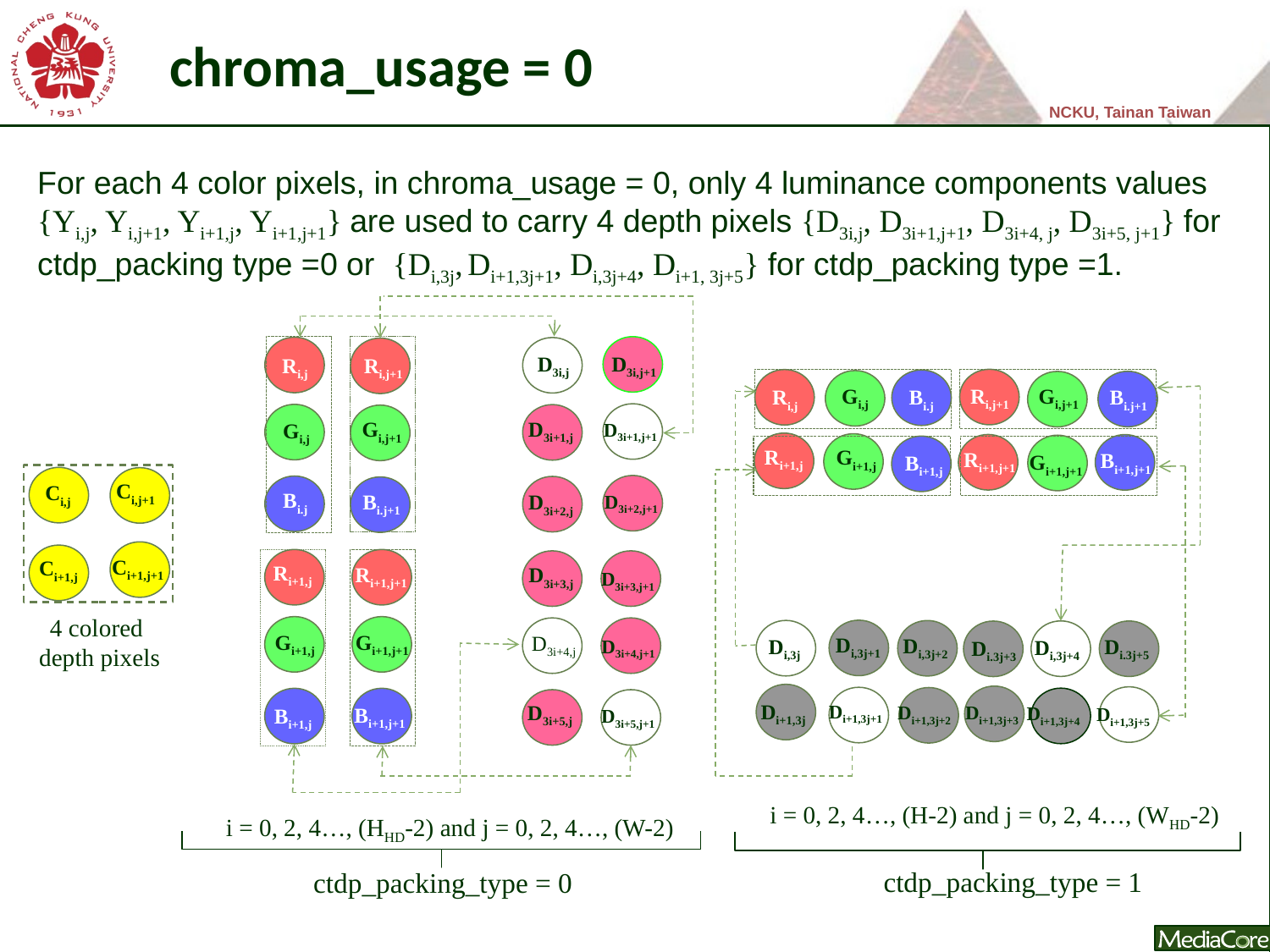

chroma_usage = 0
For each 4 color pixels, in chroma_usage = 0, only 4 luminance components values {Yi,j, Yi,j+1, Yi+1,j, Yi+1,j+1} are used to carry 4 depth pixels {D3i,j, D3i+1,j+1, D3i+4, j, D3i+5, j+1} for ctdp_packing type =0 or  {Di,3j, Di+1,3j+1, Di,3j+4, Di+1, 3j+5} for ctdp_packing type =1.

Ri,j
Ri,j+1

Gi,j+1
Gi,j

Bi.j
Bi.j+1

Ri+1,j
Ri+1,j+1

Gi+1,j+1
Gi+1,j

Bi+1,j+1
Bi+1,j

D3i,j
D3i,j+1

D3i+1,j
D3i+1,j+1

D3i+2,j
D3i+2,j+1

D3i+3,j
D3i+3,j+1

D3i+4,j
D3i+4,j+1

D3i+5,j
D3i+5,j+1

Gi,j+1
Gi,j
Ri,j+1
Bi.j
Bi.j+1
Ri,j

Ri+1,j
Gi+1,j
Ri+1,j+1
Bi+1,j+1
Gi+1,j+1
Bi+1,j

Di,3j+1
Di,3j+2
Di.3j+5
Di,3j
Di,3j+4
Di.3j+3

Di+1,3j
Di+1,3j+1
Di+1,3j+3
Di+1,3j+2
Di+1,3j+4
Di+1,3j+5
i = 0, 2, 4…, (H-2) and j = 0, 2, 4…, (WHD-2)

Ci,j+1
Ci,j

Ci+1,j+1
Ci+1,j

4 colored
depth pixels
i = 0, 2, 4…, (HHD-2) and j = 0, 2, 4…, (W-2)
ctdp_packing_type = 1
ctdp_packing_type = 0